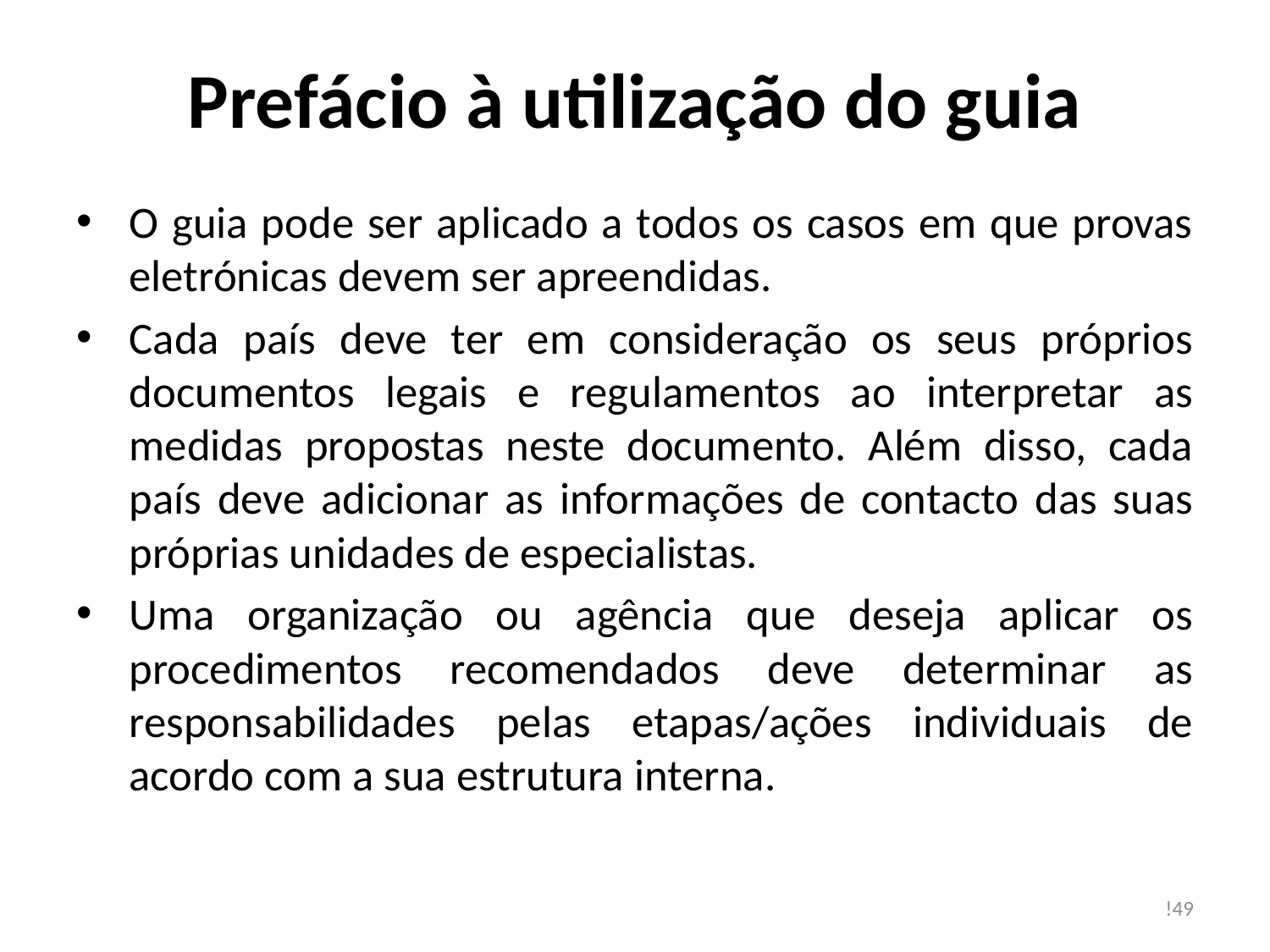

# Prefácio à utilização do guia
O guia pode ser aplicado a todos os casos em que provas eletrónicas devem ser apreendidas.
Cada país deve ter em consideração os seus próprios documentos legais e regulamentos ao interpretar as medidas propostas neste documento. Além disso, cada país deve adicionar as informações de contacto das suas próprias unidades de especialistas.
Uma organização ou agência que deseja aplicar os procedimentos recomendados deve determinar as responsabilidades pelas etapas/ações individuais de acordo com a sua estrutura interna.
!49